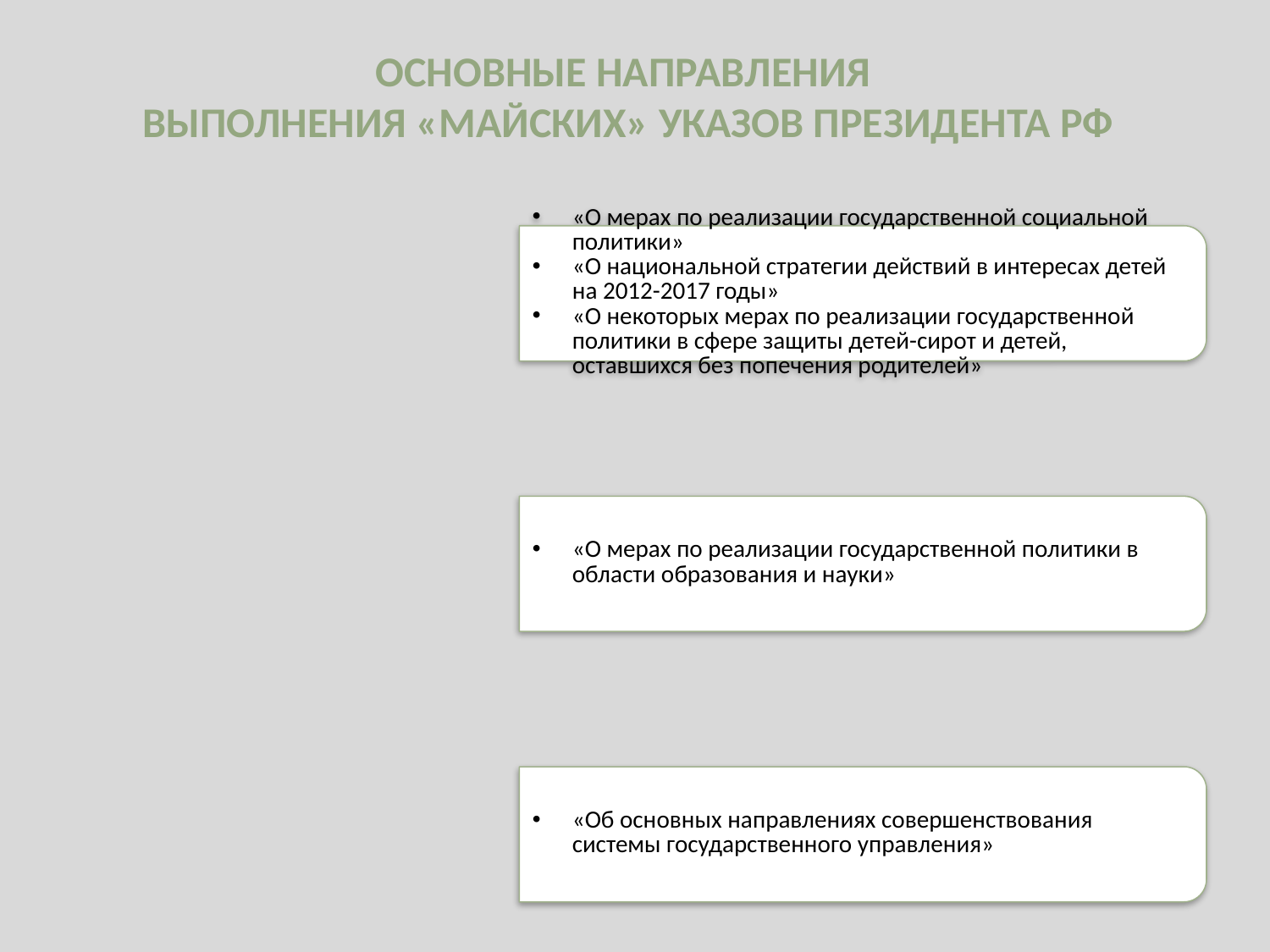

# ОСНОВНыЕ НАПРАВЛЕНИя ВЫПОЛНЕНИя «МАЙСКИХ» УКАЗОВ ПРЕЗИДЕНТА РФ
«О мерах по реализации государственной социальной политики»
«О мерах по реализации государственной политики в области образования и науки»
«Об основных направлениях совершенствования системы государственного управления»
«О национальной стратегии действий в интересах детей на 2012-2017 годы»
«О некоторых мерах по реализации государственной политики в сфере защиты детей-сирот и детей, оставшихся без попечения родителей»